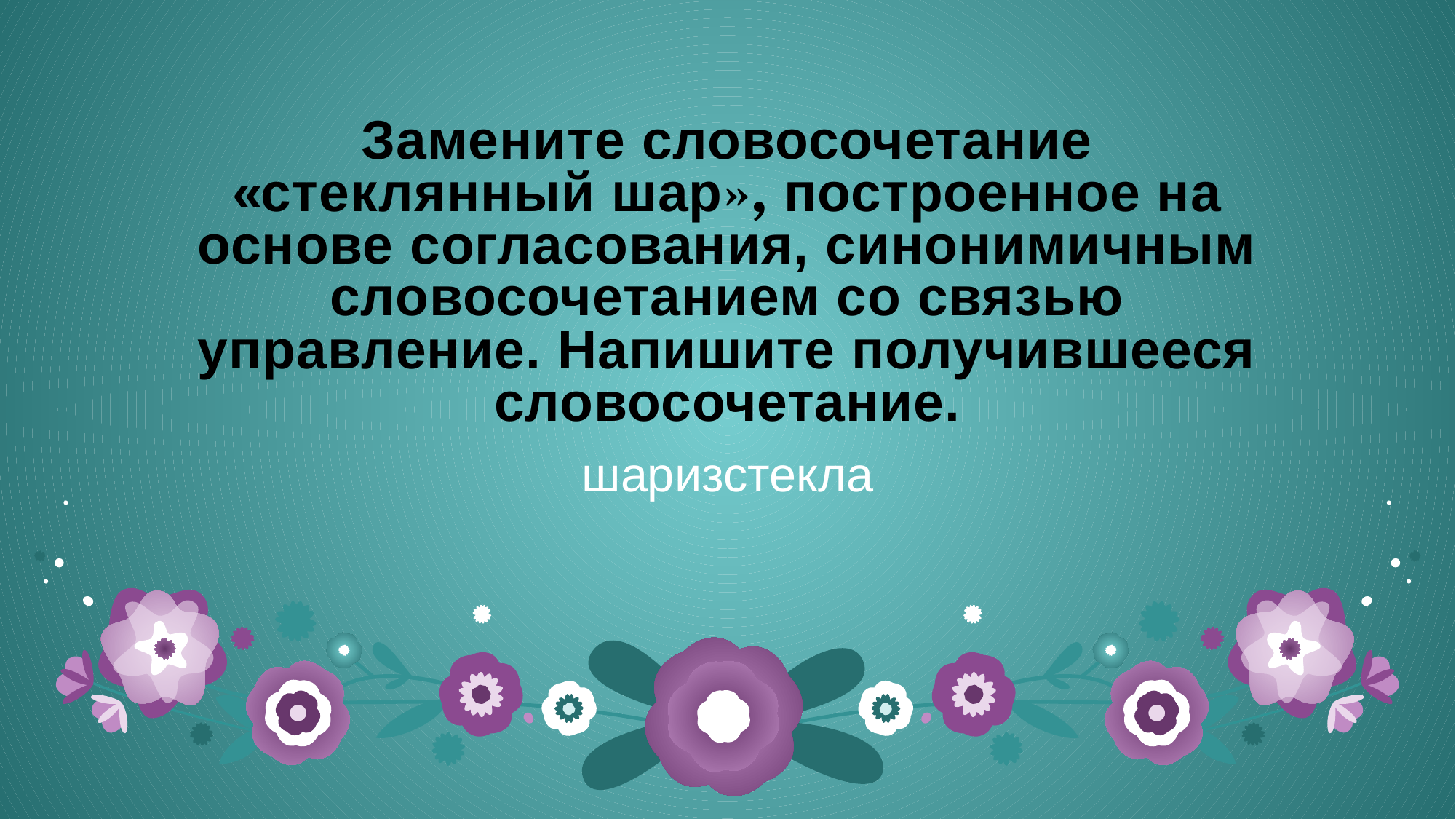

# Замените словосочетание «стеклянный шар», построенное на основе согласования, синонимичным словосочетанием со связью управление. Напишите получившееся словосочетание.
шаризстекла